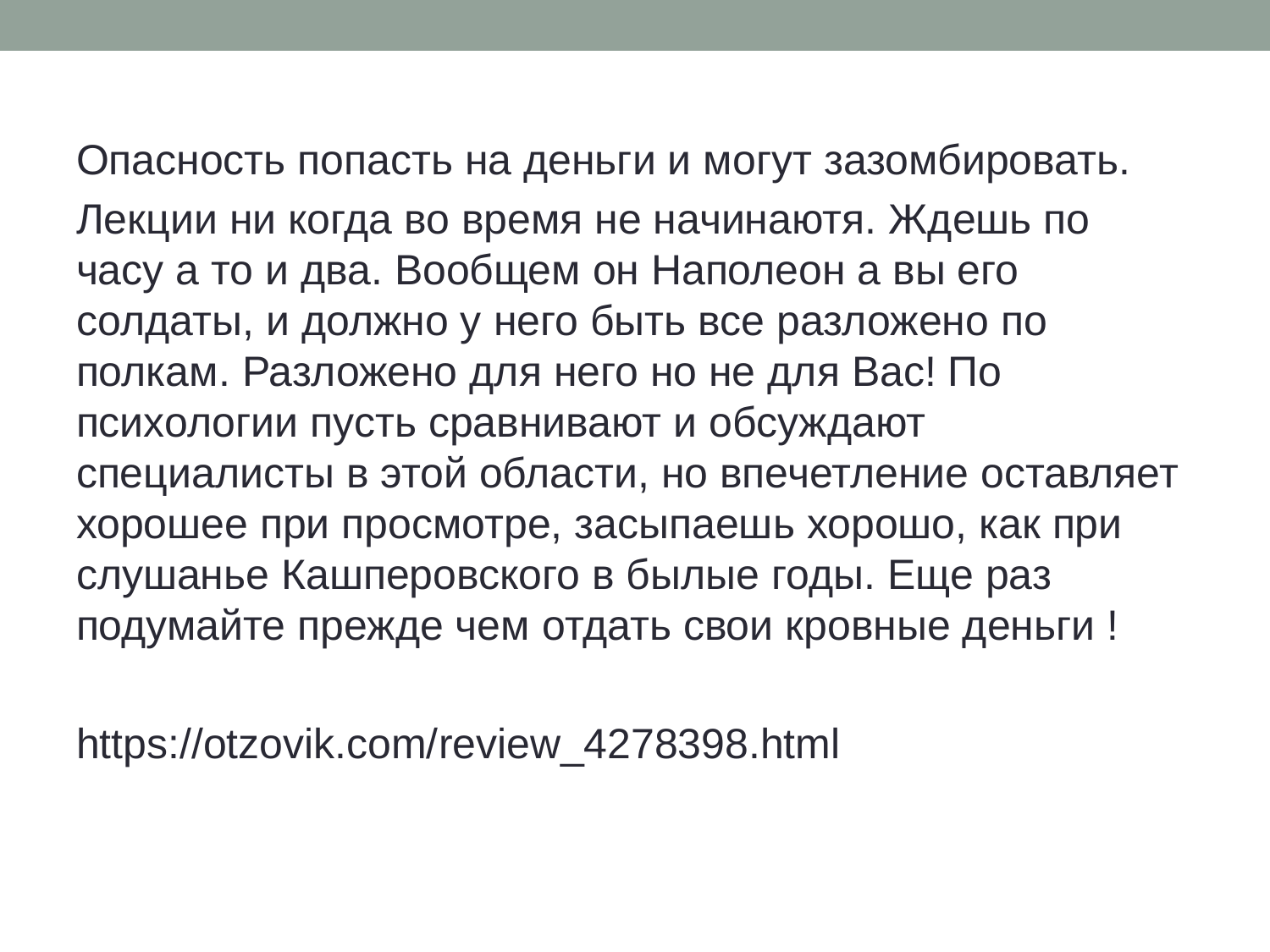

Опасность попасть на деньги и могут зазомбировать.
Лекции ни когда во время не начинаютя. Ждешь по часу а то и два. Вообщем он Наполеон а вы его солдаты, и должно у него быть все разложено по полкам. Разложено для него но не для Вас! По психологии пусть сравнивают и обсуждают специалисты в этой области, но впечетление оставляет хорошее при просмотре, засыпаешь хорошо, как при слушанье Кашперовского в былые годы. Еще раз подумайте прежде чем отдать свои кровные деньги !

https://otzovik.com/review_4278398.html